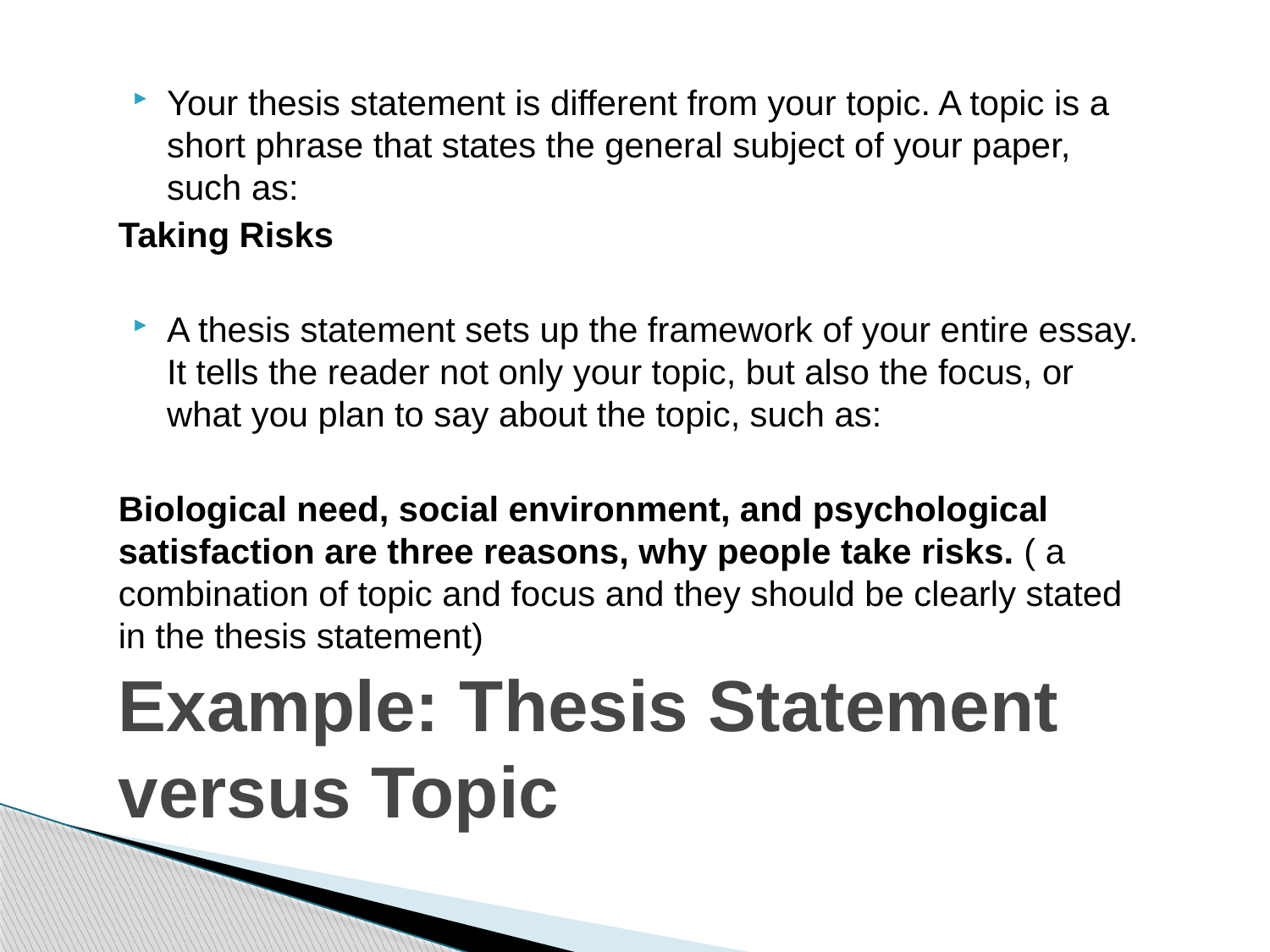

Your thesis statement is different from your topic. A topic is a short phrase that states the general subject of your paper, such as:
Taking Risks

A thesis statement sets up the framework of your entire essay. It tells the reader not only your topic, but also the focus, or what you plan to say about the topic, such as:

Biological need, social environment, and psychological satisfaction are three reasons, why people take risks. ( a combination of topic and focus and they should be clearly stated in the thesis statement)
# Example: Thesis Statement versus Topic